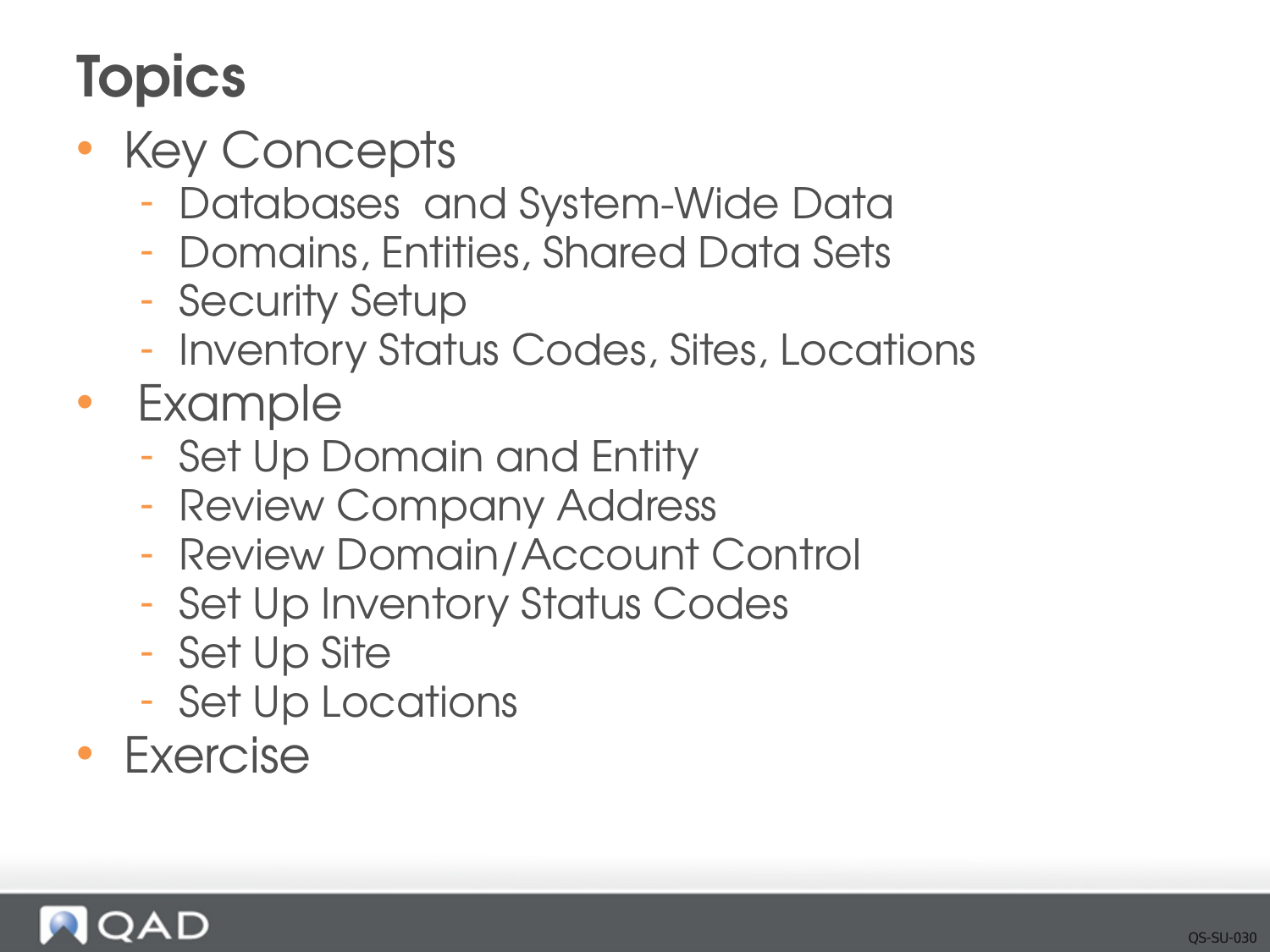

# Topics
Key Concepts
Databases  and System-Wide Data
Domains, Entities, Shared Data Sets
Security Setup
Inventory Status Codes, Sites, Locations
 Example
Set Up Domain and Entity
Review Company Address
Review Domain/Account Control
Set Up Inventory Status Codes
Set Up Site
Set Up Locations
Exercise

QS-SU-030